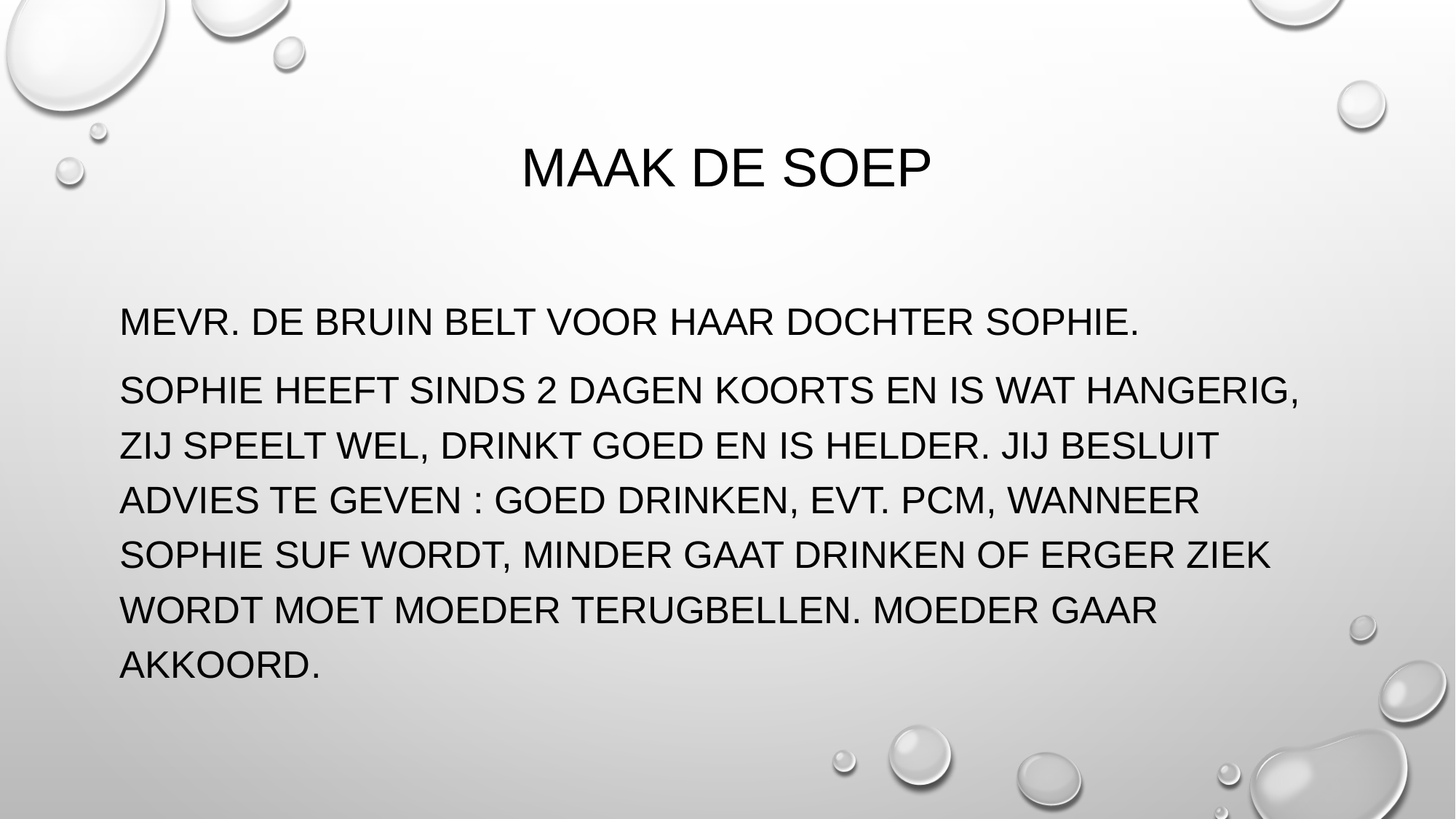

# Maak de soep
Mevr. De Bruin belt voor haar dochter sophie.
Sophie heeft sinds 2 dagen koorts en is wat hangerig, zij speelt wel, drinkt goed en is helder. Jij besluit advies te geven : goed drinken, evt. pcm, wanneer sophie suf wordt, minder gaat drinken of erger ziek wordt moet moeder terugbellen. Moeder gaar akkoord.